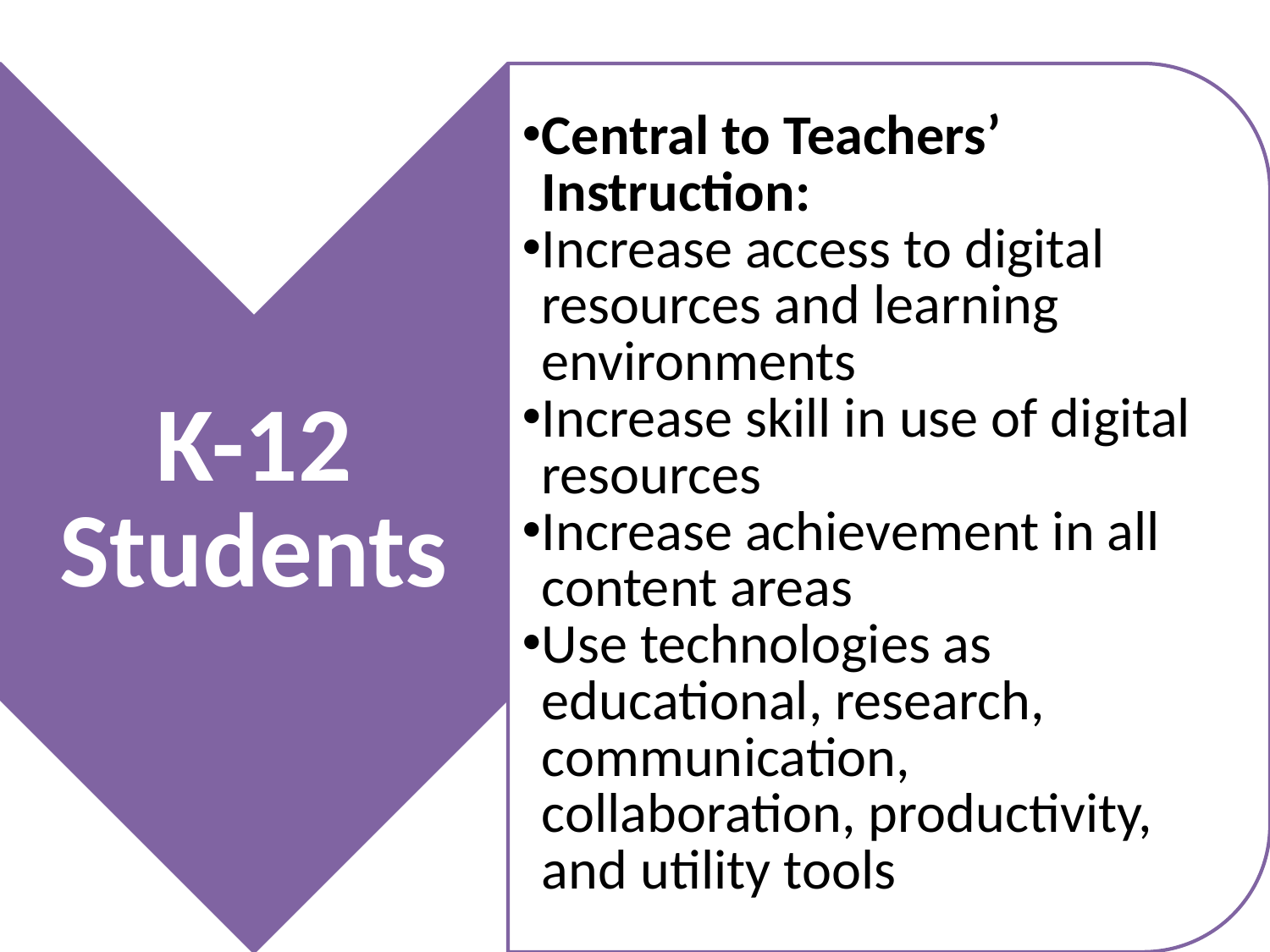

K-12 Students
Central to Teachers’ Instruction:
Increase skill in use of digital resources
Increase achievement in all content areas
Use technologies as educational, research, communication, collaboration, productivity, and utility tools
Increase access to digital resources and learning environments